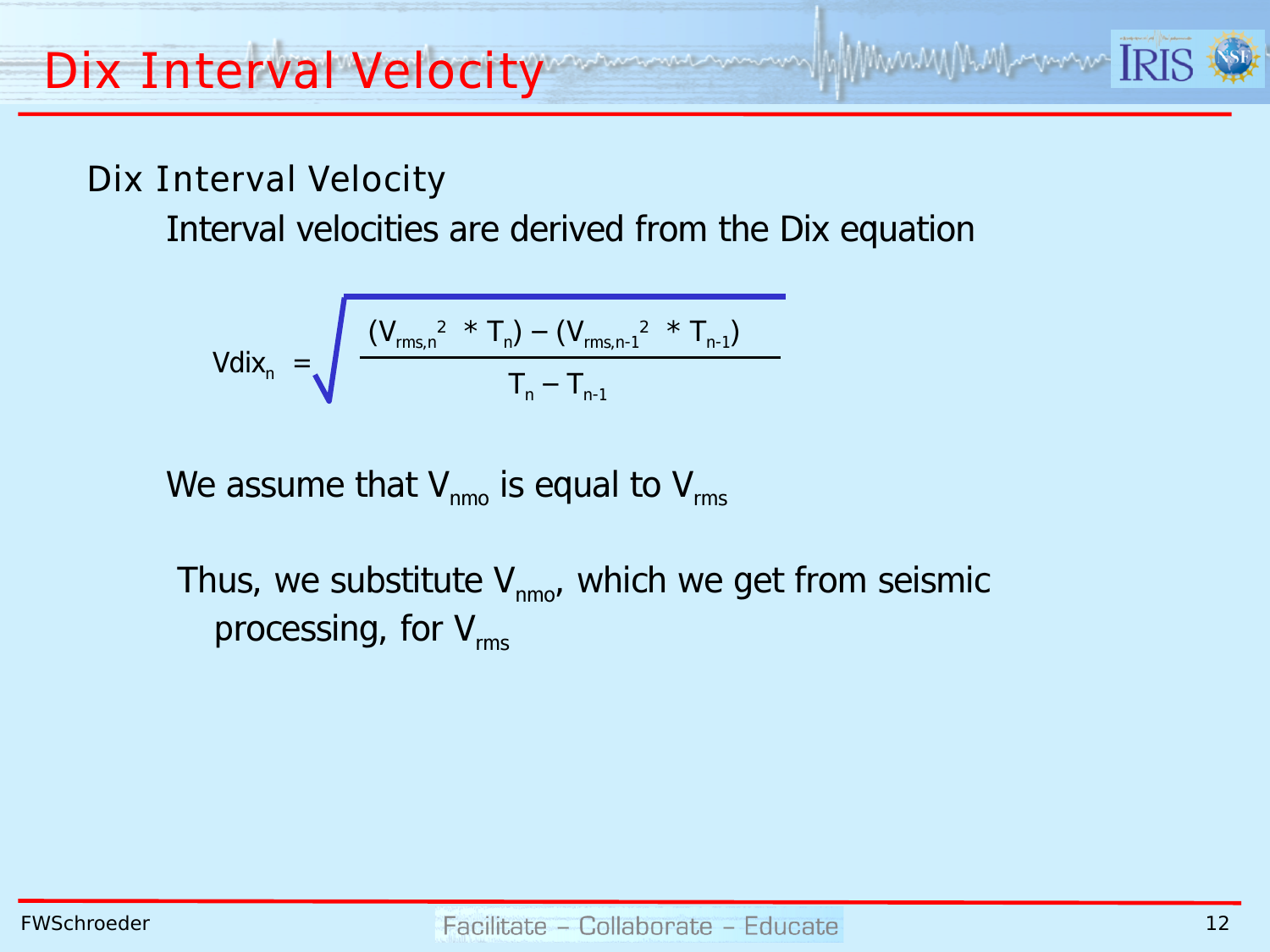

# Dix Interval Velocity
Dix Interval Velocity
	Interval velocities are derived from the Dix equation

	We assume that Vnmo is equal to Vrms

	 Thus, we substitute Vnmo, which we get from seismic
		processing, for Vrms

(Vrms,n2  * Tn) – (Vrms,n-12  * Tn-1)
Vdixn  =
Tn – Tn-1